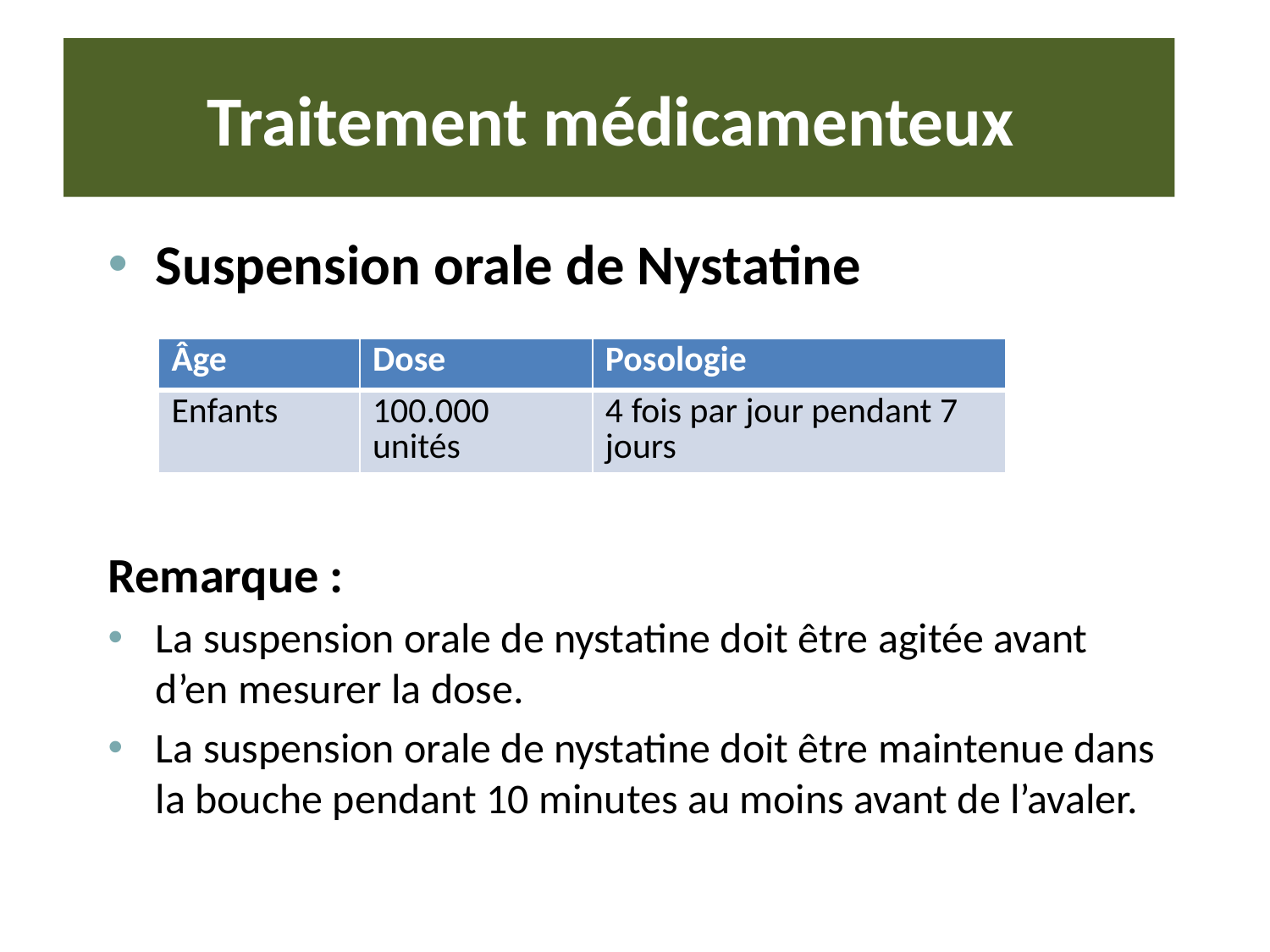

# Traitement médicamenteux
Suspension orale de Nystatine

Remarque :
La suspension orale de nystatine doit être agitée avant d’en mesurer la dose.
La suspension orale de nystatine doit être maintenue dans la bouche pendant 10 minutes au moins avant de l’avaler.

| Âge | Dose | Posologie |
| --- | --- | --- |
| Enfants | 100.000 unités | 4 fois par jour pendant 7 jours |